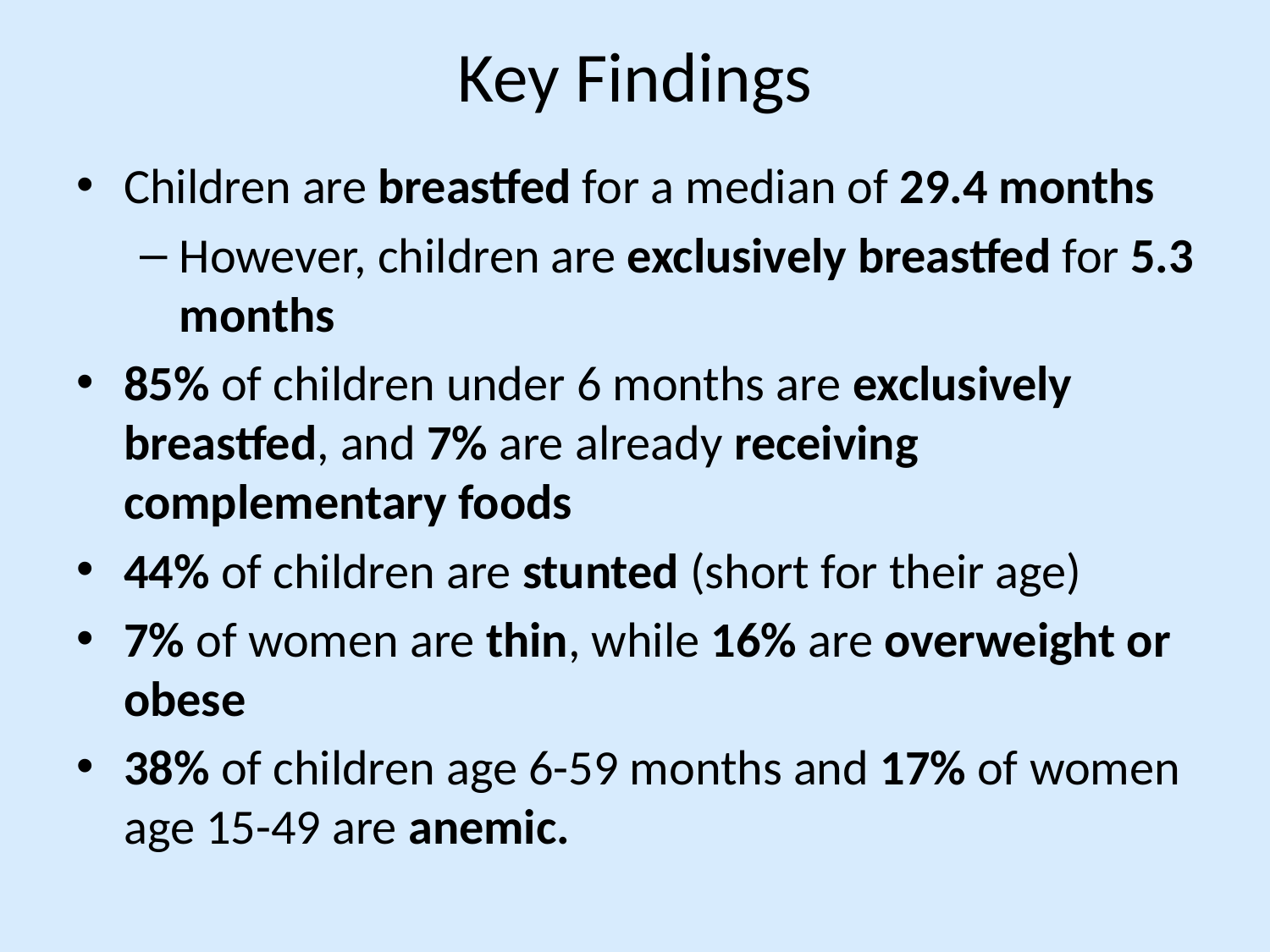

# Key Findings
Children are breastfed for a median of 29.4 months
However, children are exclusively breastfed for 5.3 months
85% of children under 6 months are exclusively breastfed, and 7% are already receiving complementary foods
44% of children are stunted (short for their age)
7% of women are thin, while 16% are overweight or obese
38% of children age 6-59 months and 17% of women age 15-49 are anemic.